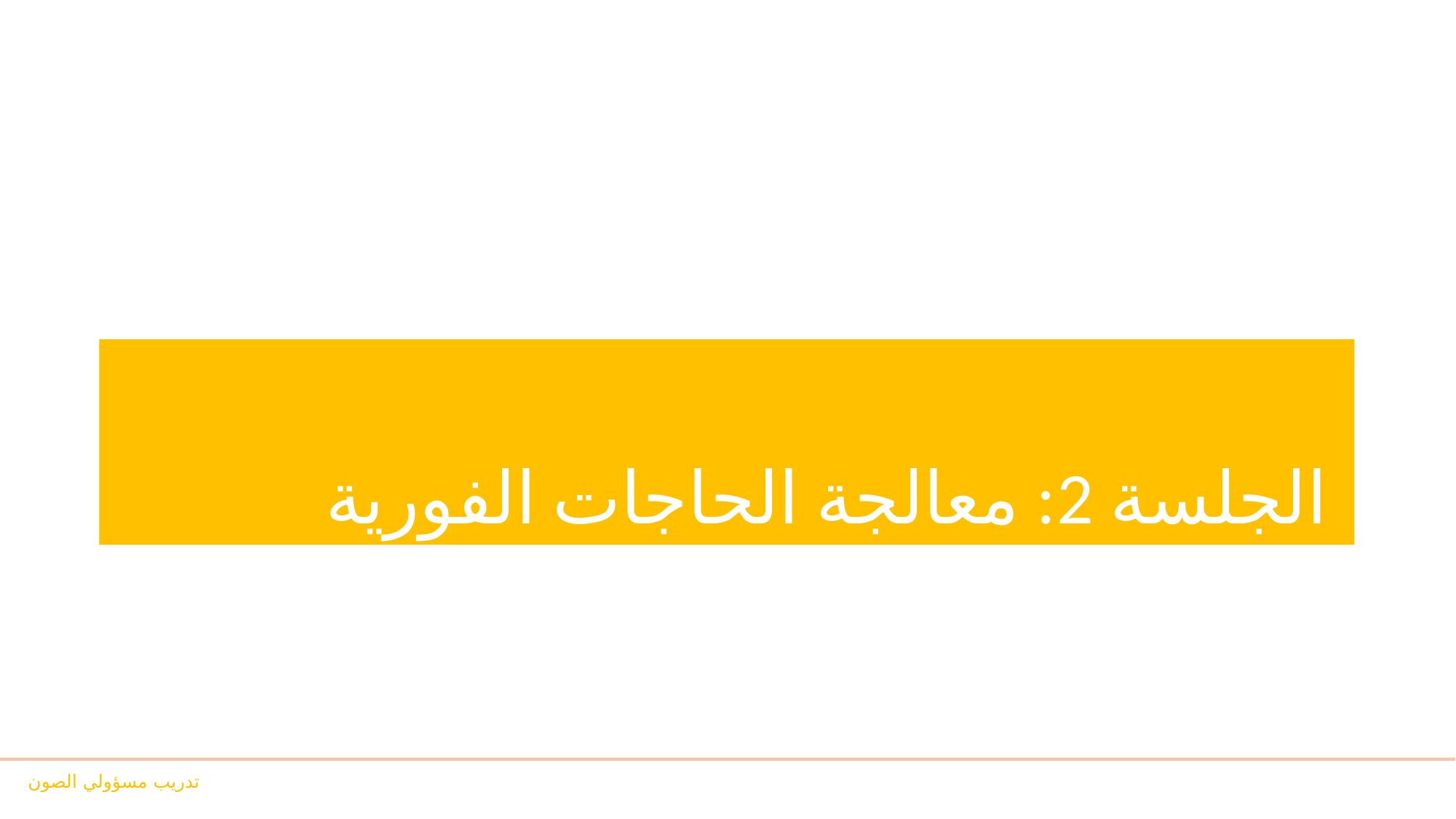

# الجلسة 2: معالجة الحاجات الفورية

تدريب مسؤولي الصون